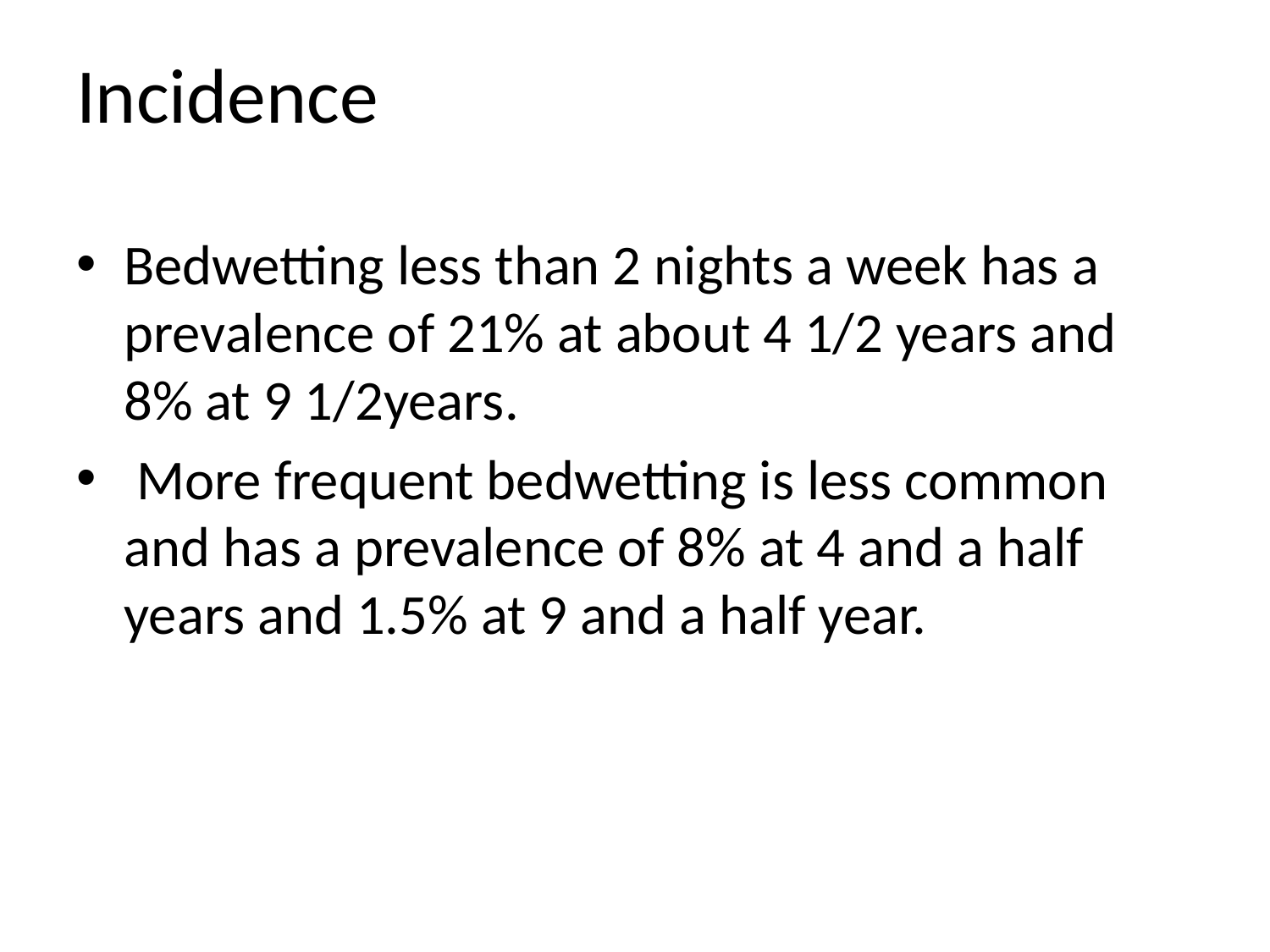

# Incidence
Bedwetting less than 2 nights a week has a prevalence of 21% at about 4 1/2 years and 8% at 9 1/2years.
 More frequent bedwetting is less common and has a prevalence of 8% at 4 and a half years and 1.5% at 9 and a half year.